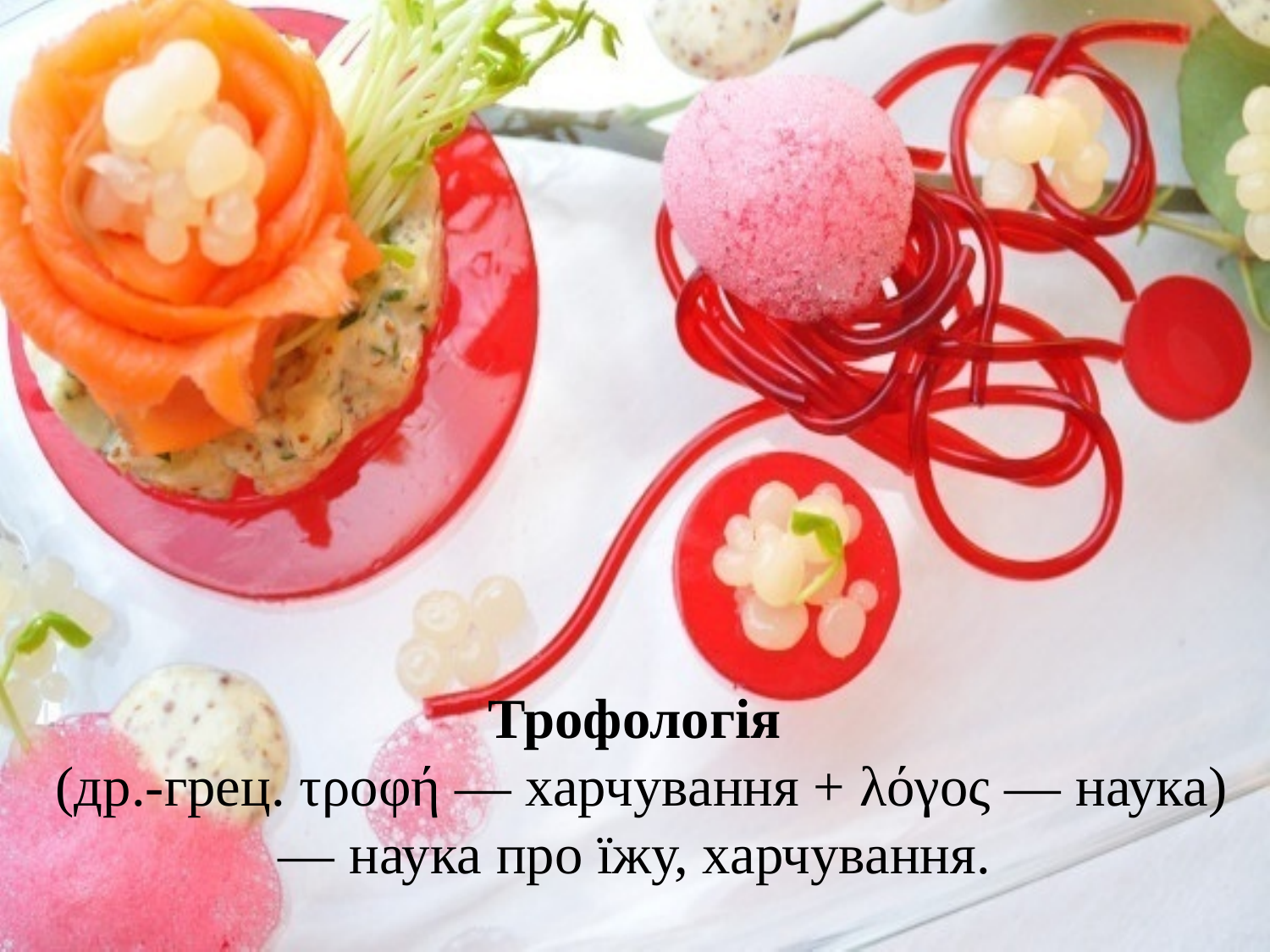

Трофологія
 (др.-грец. τροφή — харчування + λόγος — наука)
 — наука про їжу, харчування.